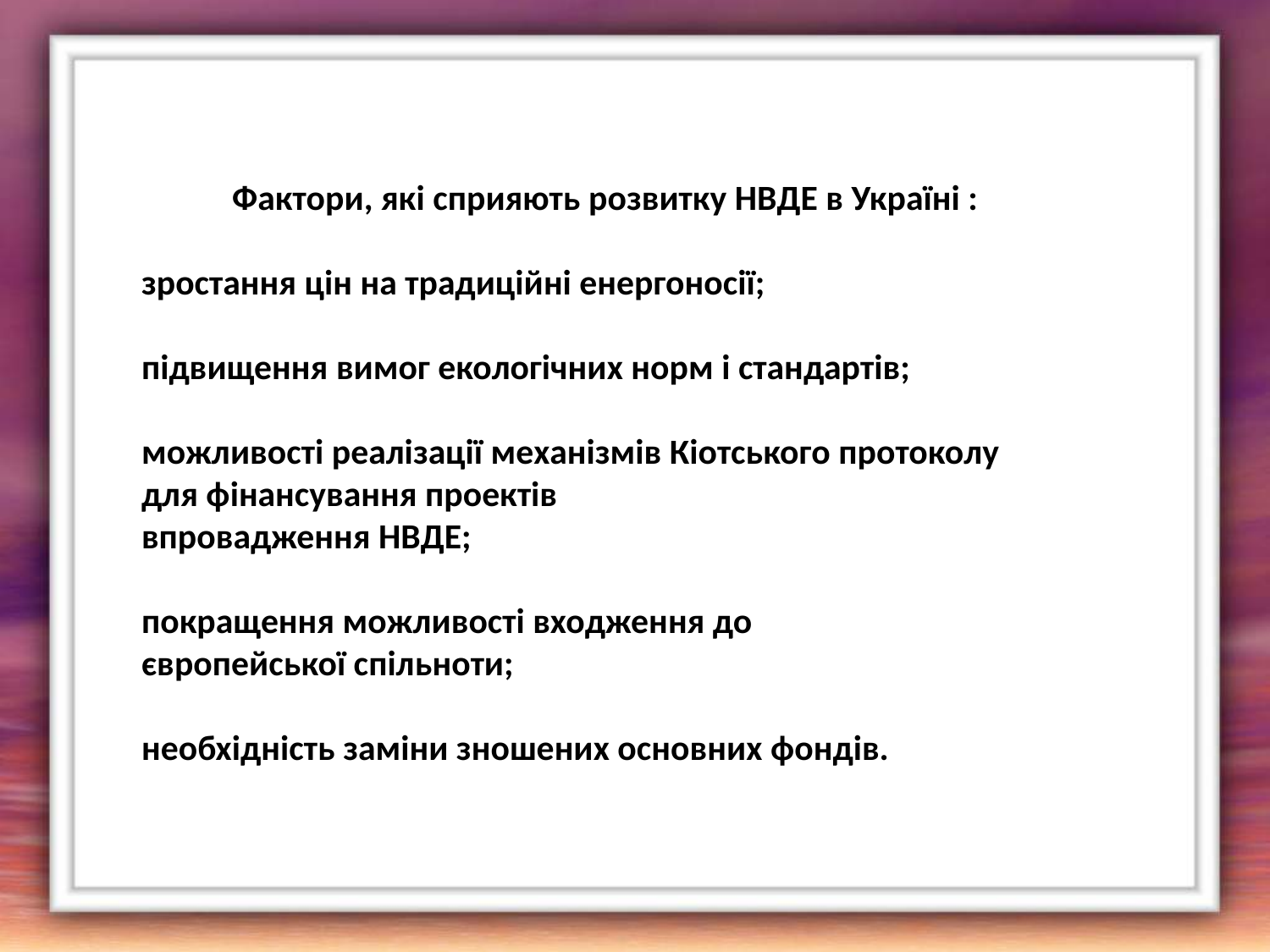

Фактори, які сприяють розвитку НВДЕ в Україні :

зростання цін на традиційні енергоносії;

підвищення вимог екологічних норм і стандартів;

можливості реалізації механізмів Кіотського протоколу  для фінансування проектів
впровадження НВДЕ;

покращення можливості входження до   	європейської спільноти;

необхідність заміни зношених основних фондів.